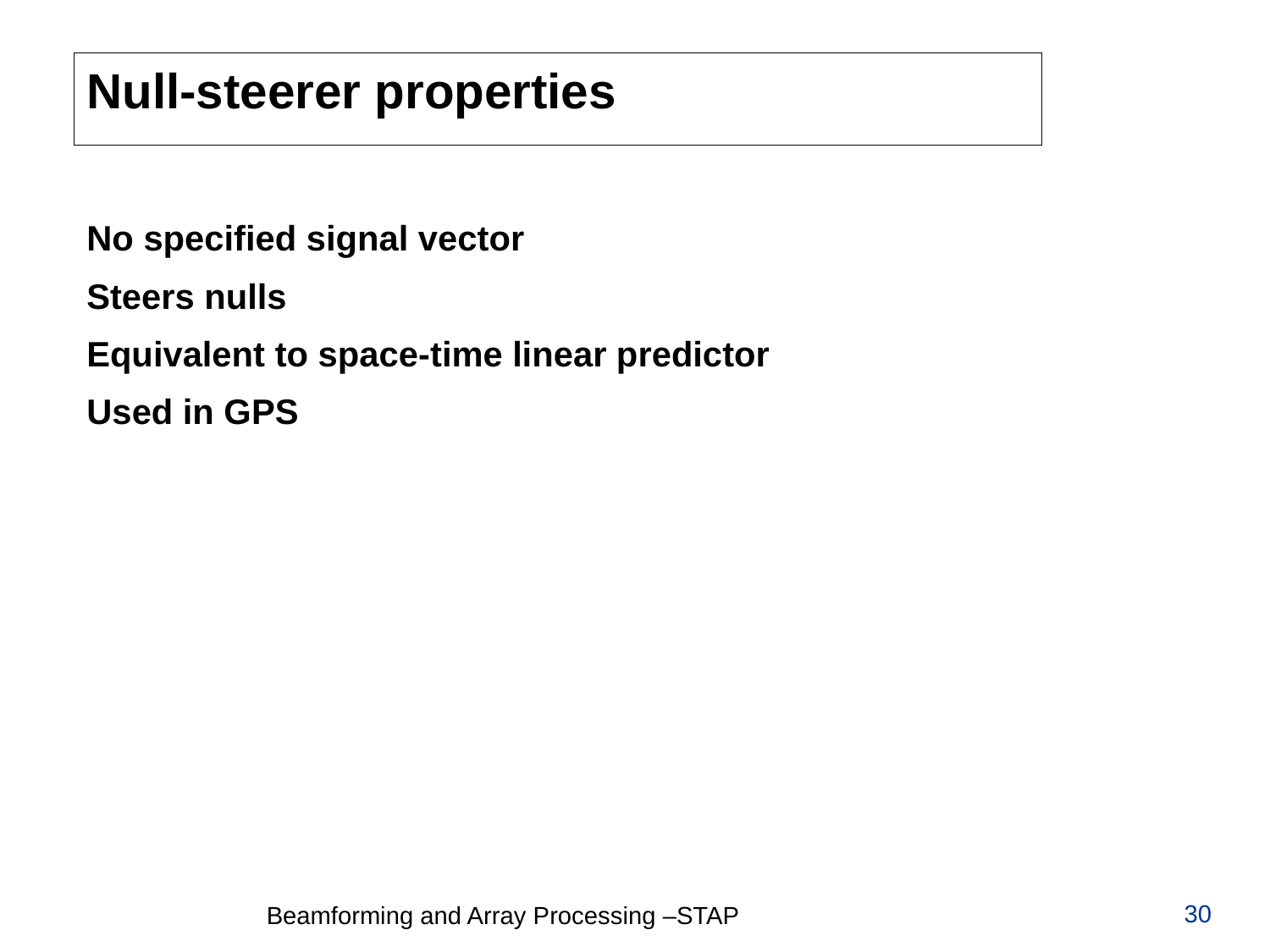

# Null-steerer properties
No specified signal vector
Steers nulls
Equivalent to space-time linear predictor
Used in GPS
30